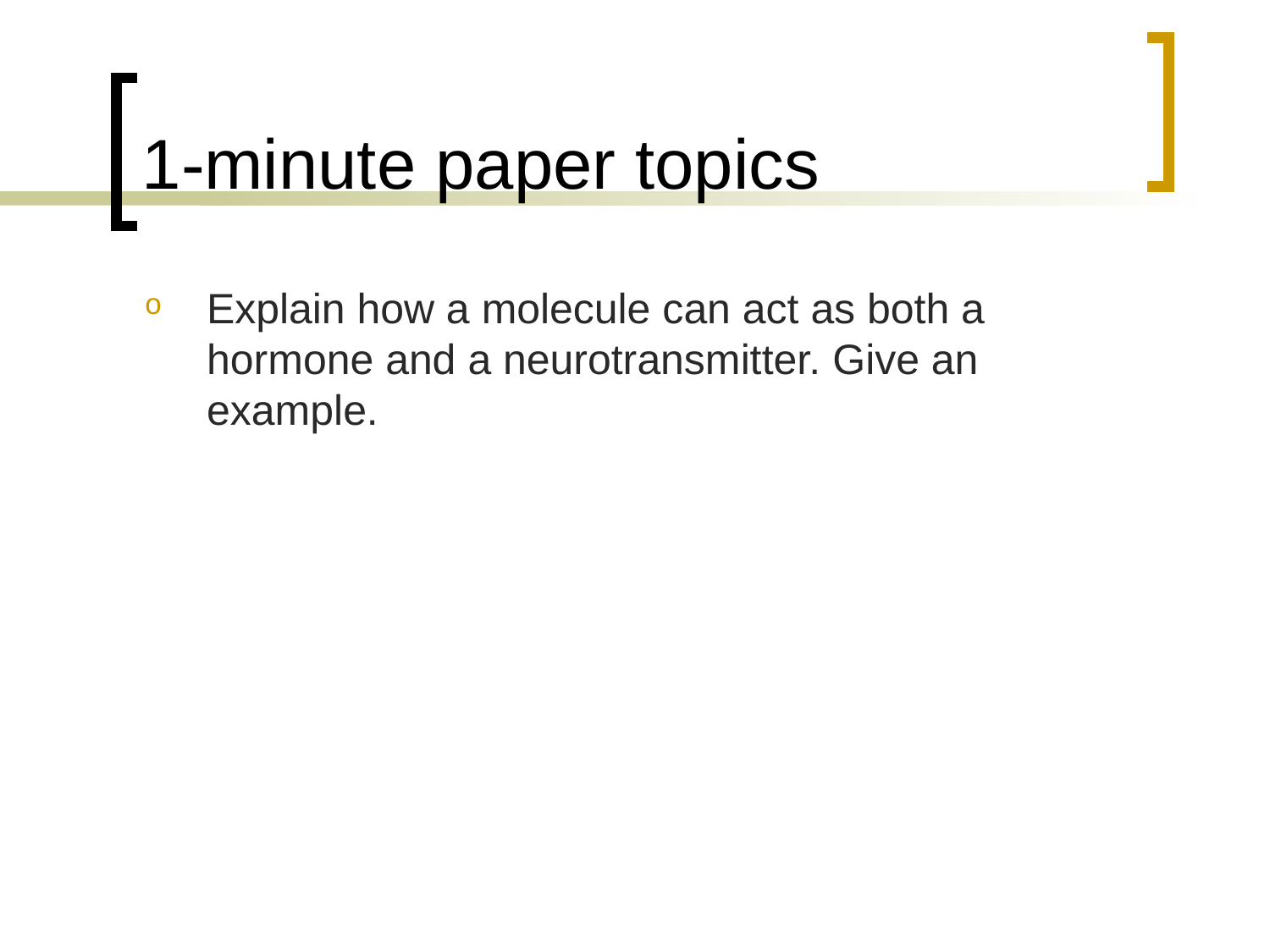

# 1-minute paper topics
Explain how a molecule can act as both a hormone and a neurotransmitter. Give an example.